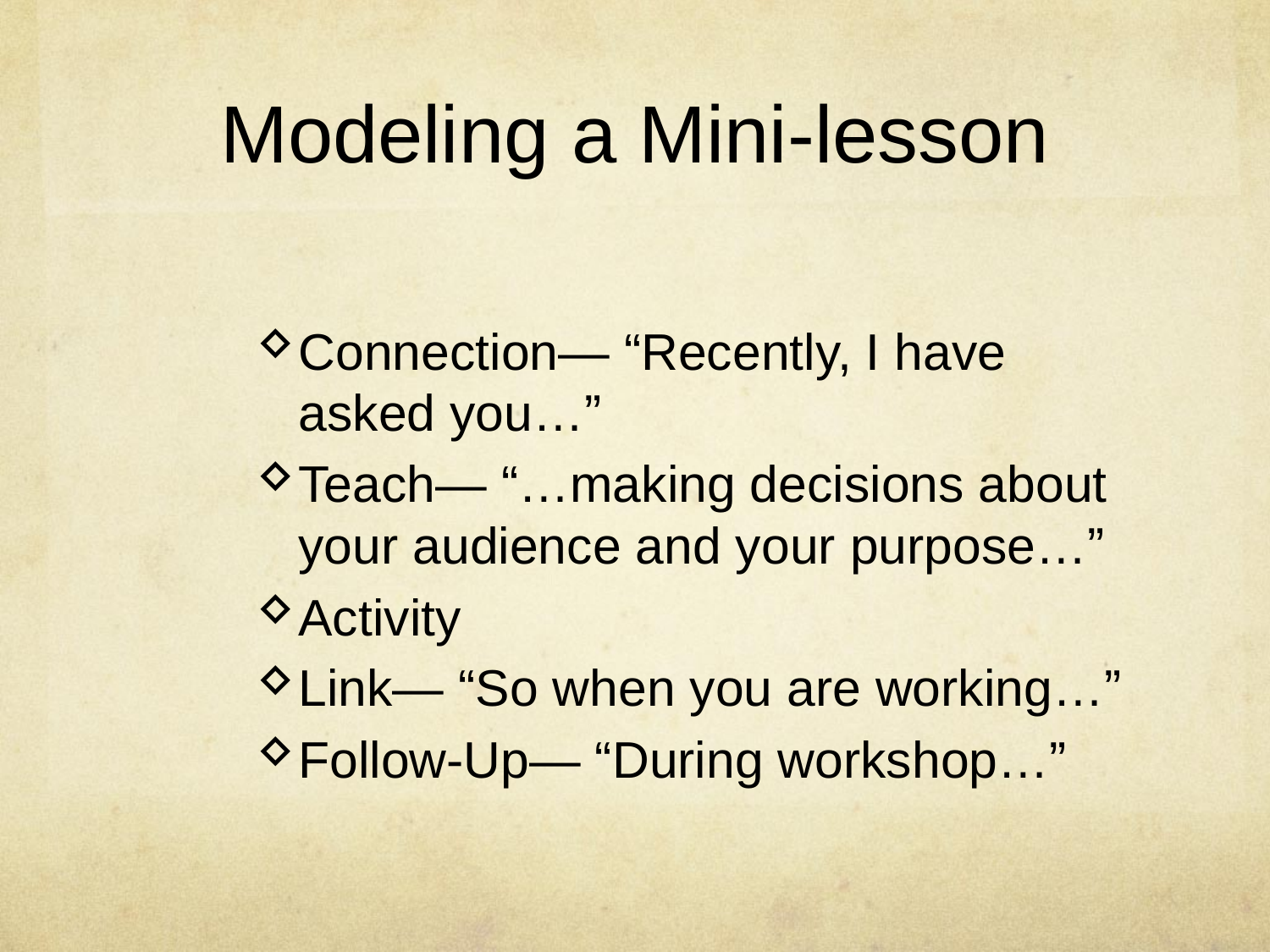

# Modeling a Mini-lesson

Connection— “Recently, I have asked you…”
Teach— “…making decisions about your audience and your purpose…”
Activity
Link— “So when you are working…”
Follow-Up— “During workshop…”